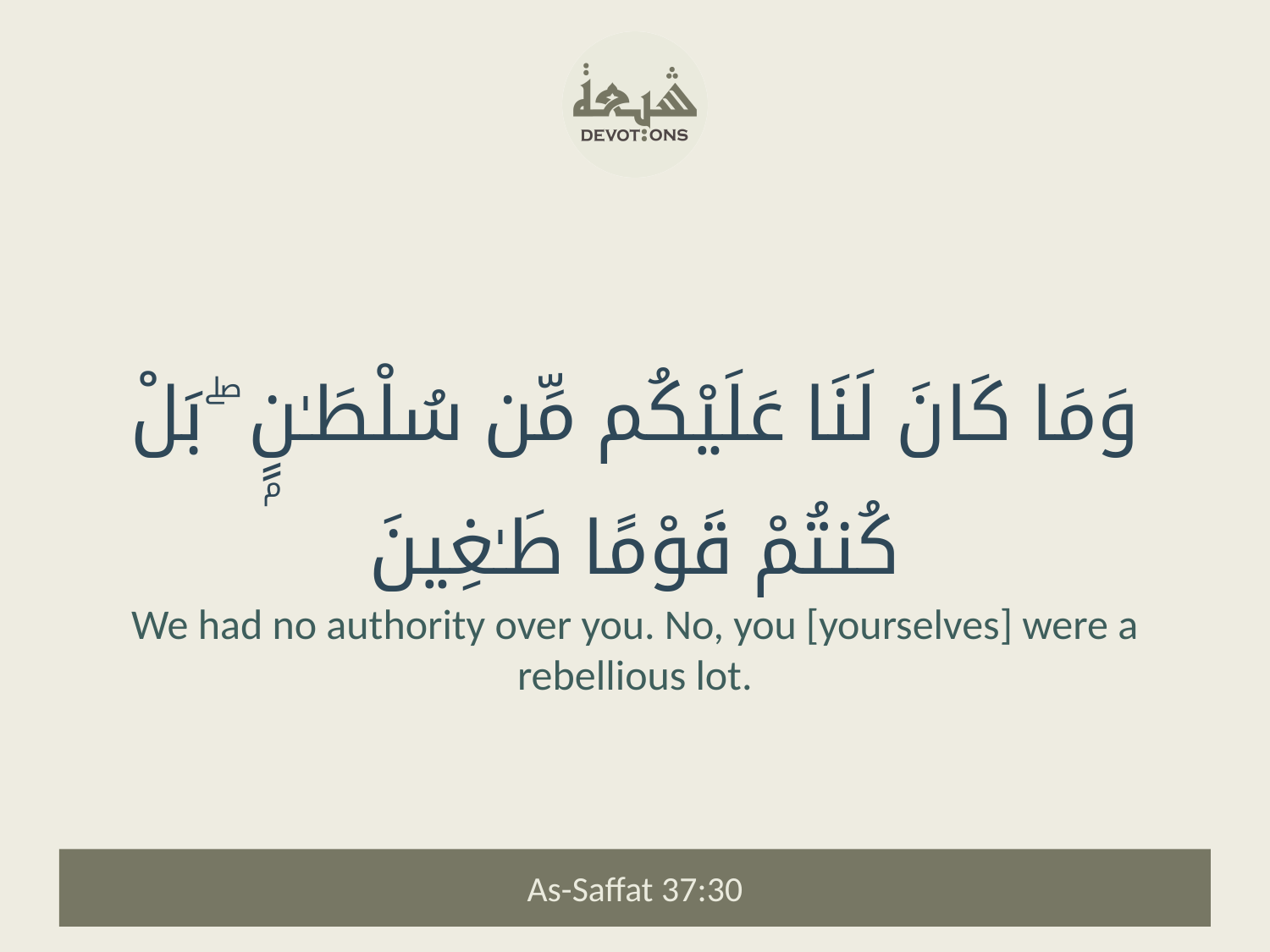

وَمَا كَانَ لَنَا عَلَيْكُم مِّن سُلْطَـٰنٍۭ ۖ بَلْ كُنتُمْ قَوْمًا طَـٰغِينَ
We had no authority over you. No, you [yourselves] were a rebellious lot.
As-Saffat 37:30